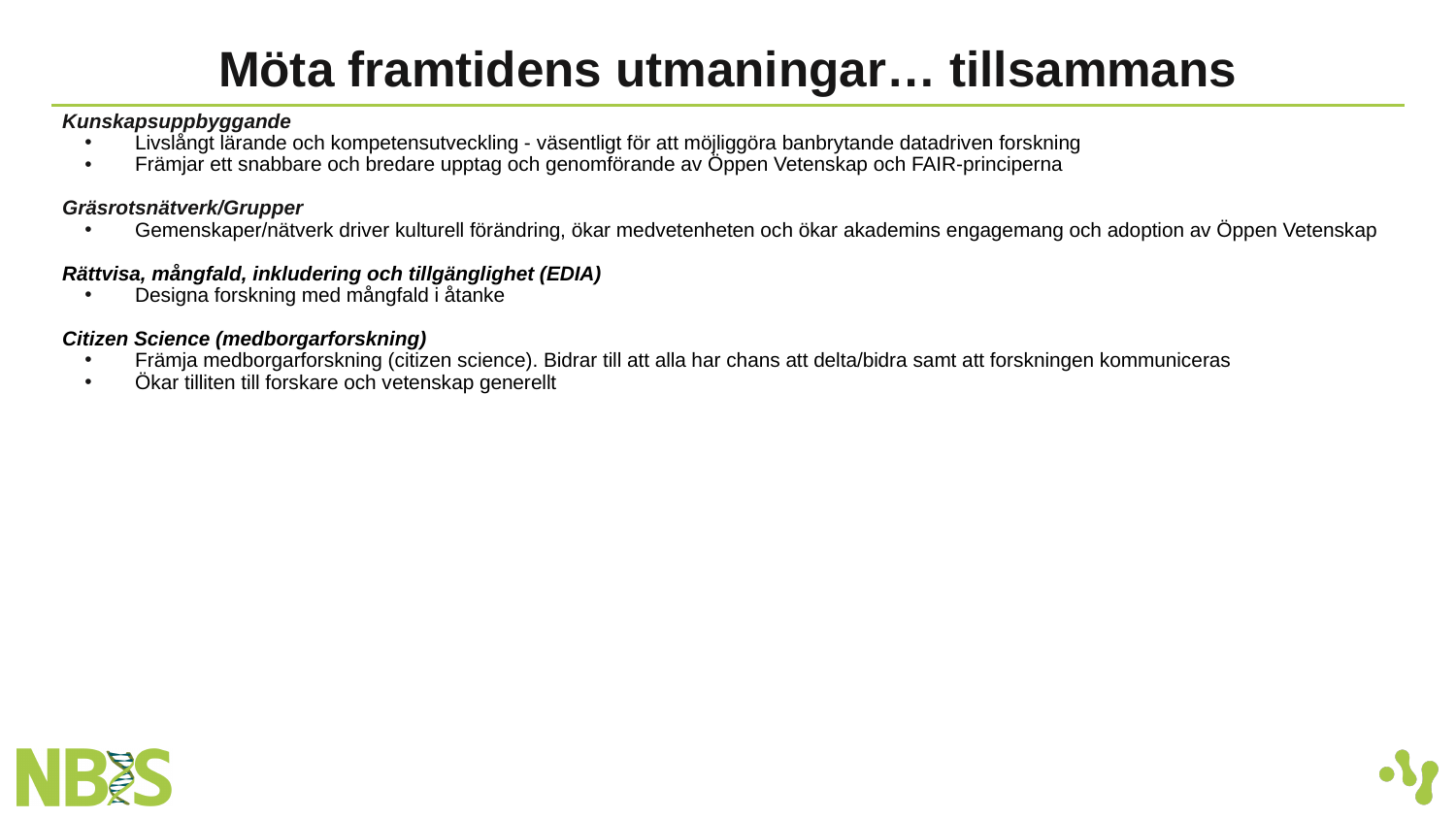

# Möta framtidens utmaningar… tillsammans
Kunskapsuppbyggande
Livslångt lärande och kompetensutveckling - väsentligt för att möjliggöra banbrytande datadriven forskning
Främjar ett snabbare och bredare upptag och genomförande av Öppen Vetenskap och FAIR-principerna

Gräsrotsnätverk/Grupper
Gemenskaper/nätverk driver kulturell förändring, ökar medvetenheten och ökar akademins engagemang och adoption av Öppen Vetenskap

Rättvisa, mångfald, inkludering och tillgänglighet (EDIA)
Designa forskning med mångfald i åtanke

Citizen Science (medborgarforskning)
Främja medborgarforskning (citizen science). Bidrar till att alla har chans att delta/bidra samt att forskningen kommuniceras
Ökar tilliten till forskare och vetenskap generellt